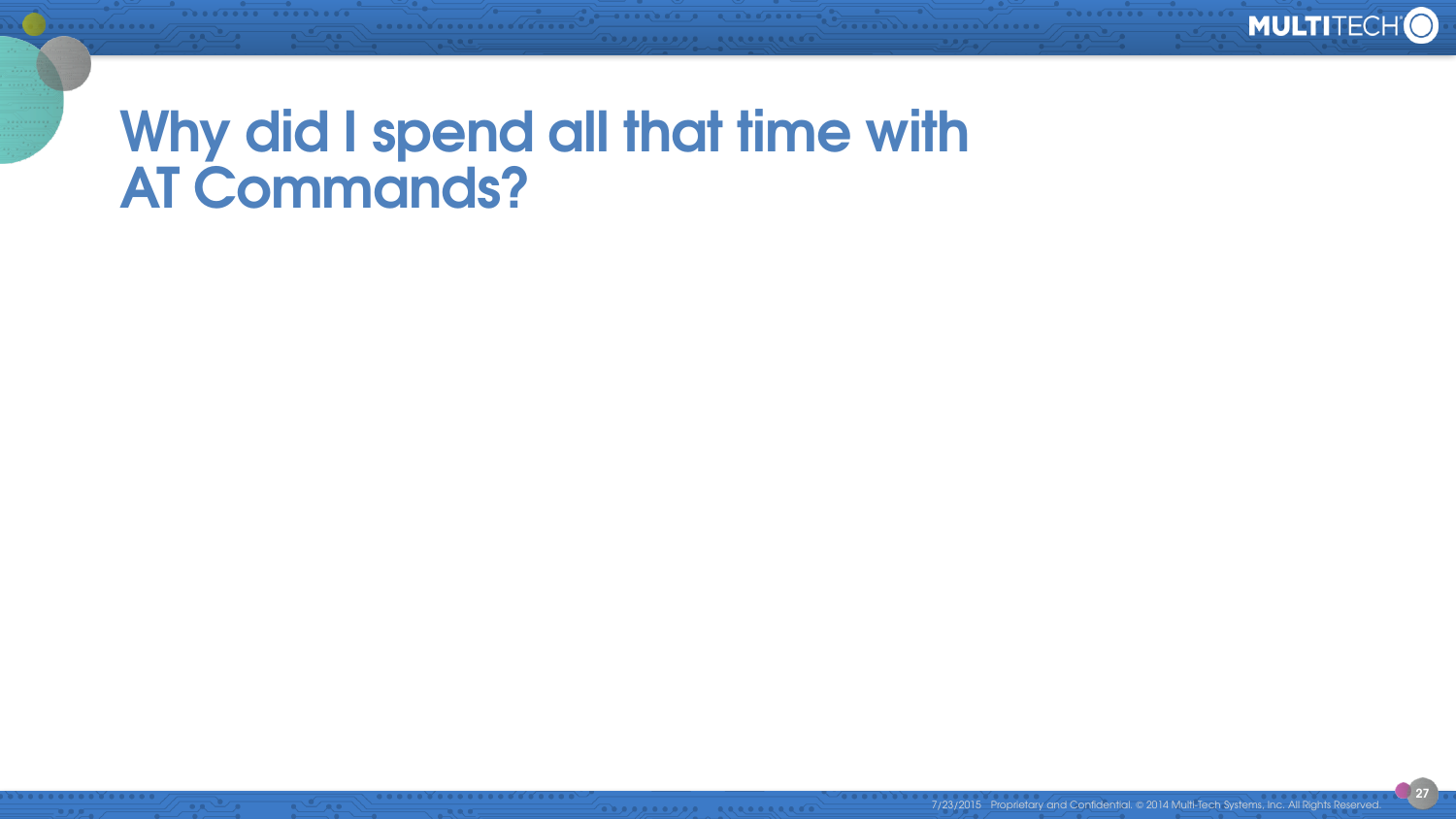

# Why did I spend all that time with AT Commands?

27
7/23/2015
Proprietary and Confidential. © 2014 Multi-Tech Systems, Inc. All Rights Reserved.